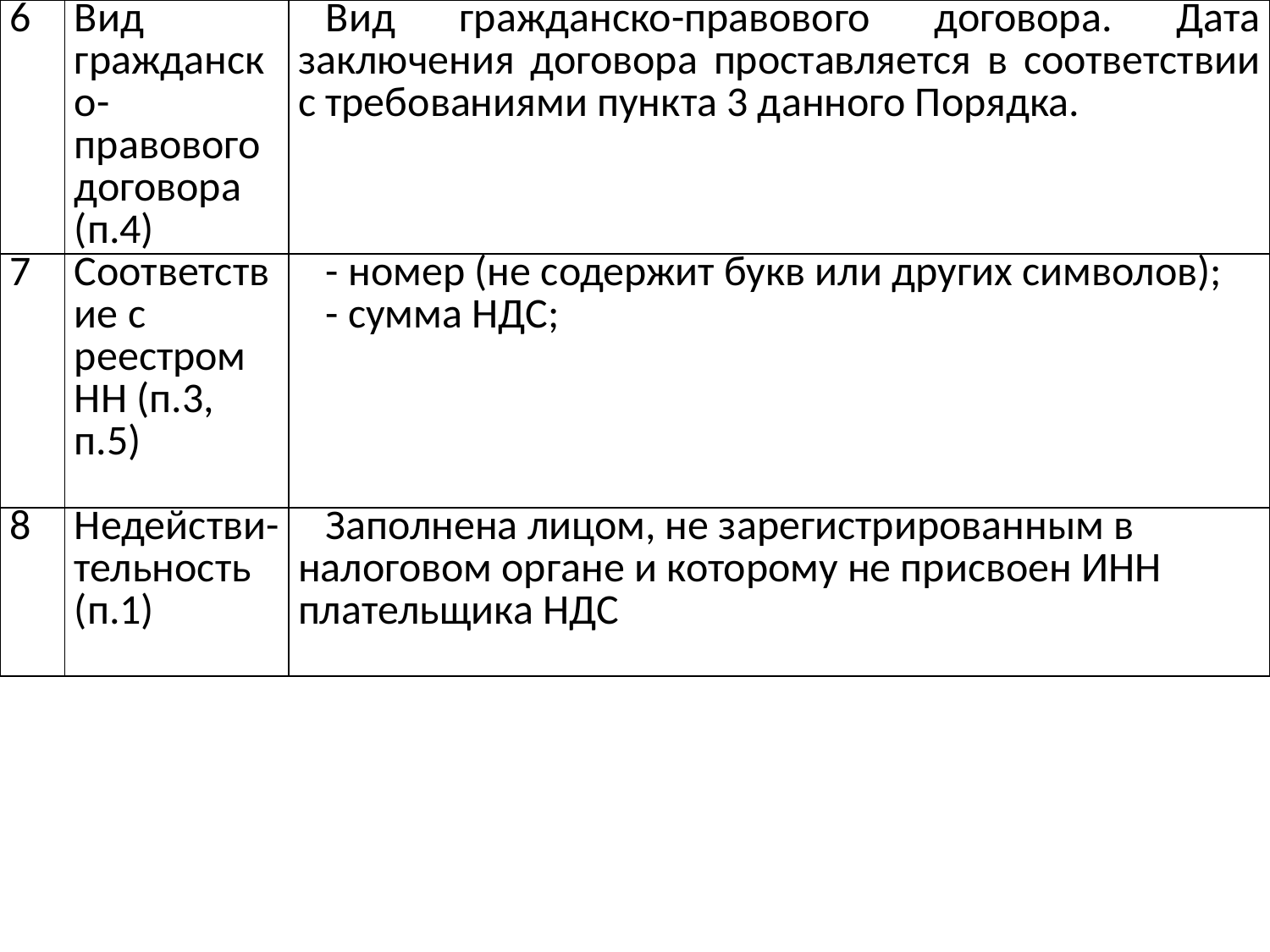

| 6 | Вид гражданско-правового договора (п.4) | Вид гражданско-правового договора. Дата заключения договора проставляется в соответствии с требованиями пункта 3 данного Порядка. |
| --- | --- | --- |
| 7 | Соответствие с реестром НН (п.3, п.5) | - номер (не содержит букв или других символов); - сумма НДС; |
| 8 | Недействи-тельность (п.1) | Заполнена лицом, не зарегистрированным в налоговом органе и которому не присвоен ИНН плательщика НДС |